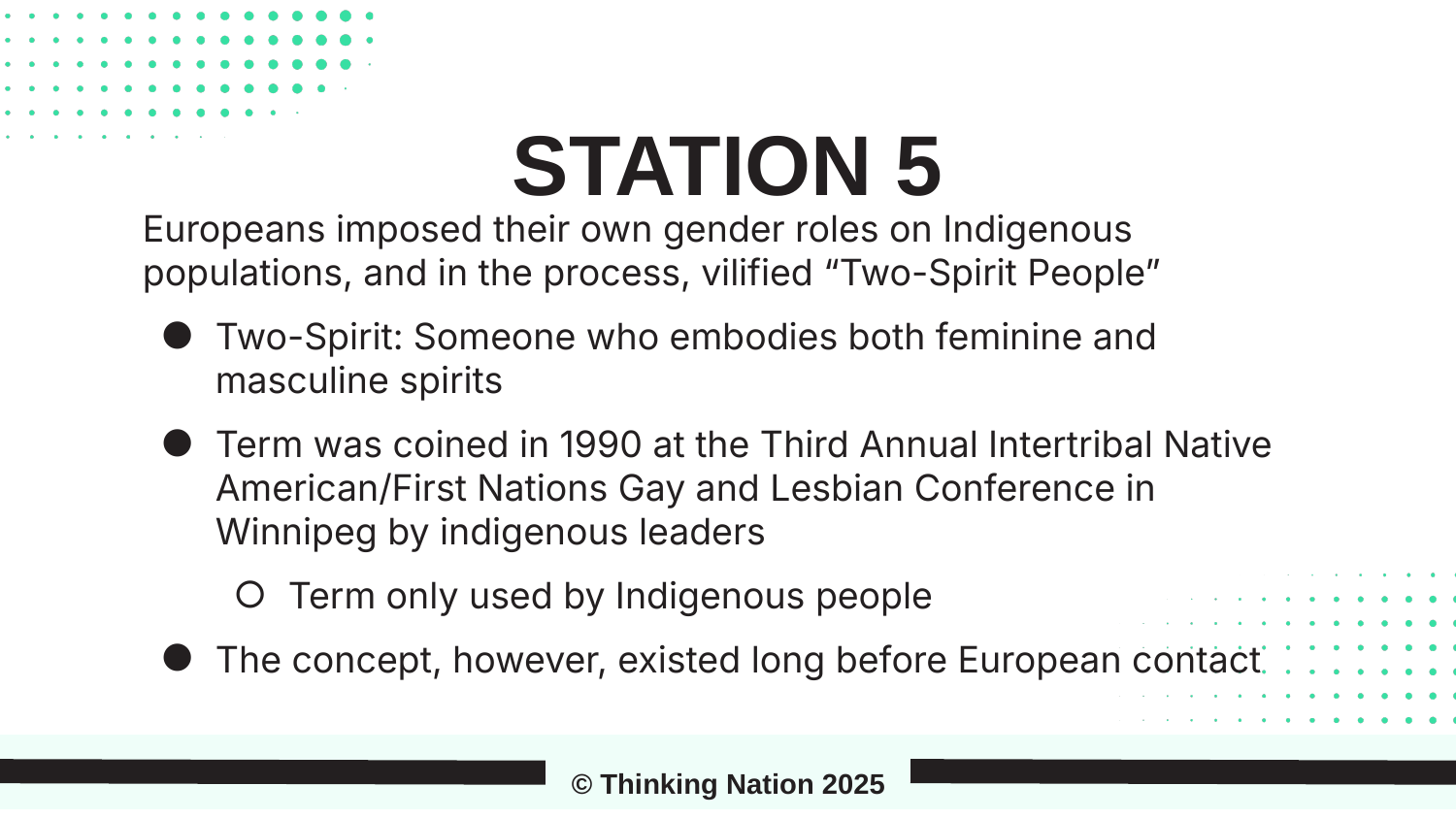

STATION 5
Europeans imposed their own gender roles on Indigenous populations, and in the process, vilified “Two-Spirit People”
Two-Spirit: Someone who embodies both feminine and masculine spirits
Term was coined in 1990 at the Third Annual Intertribal Native American/First Nations Gay and Lesbian Conference in Winnipeg by indigenous leaders
Term only used by Indigenous people
The concept, however, existed long before European contact

© Thinking Nation 2025